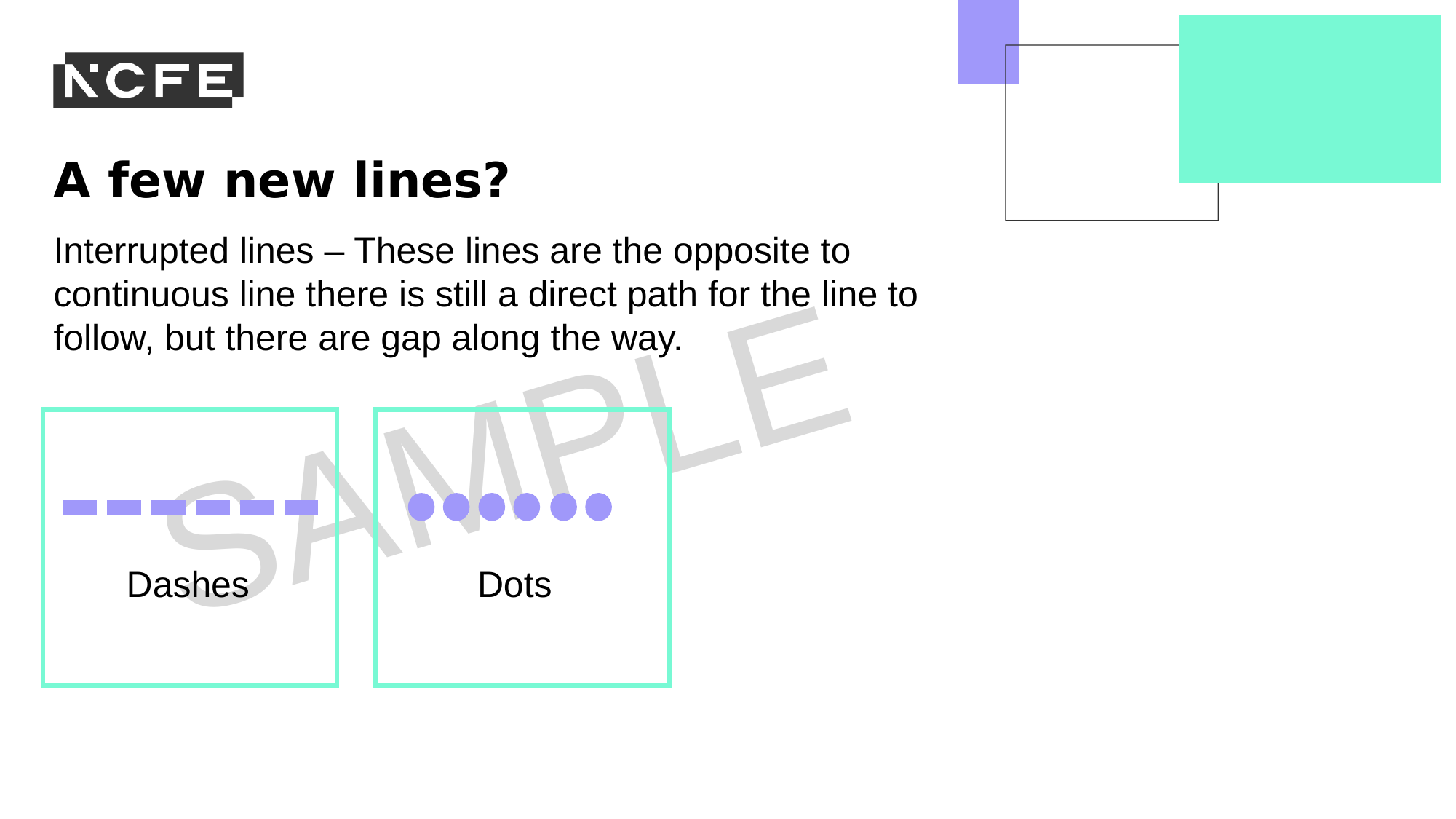

A few new lines?
Interrupted lines – These lines are the opposite to
continuous line there is still a direct path for the line to follow, but there are gap along the way.

Dashes
Dots